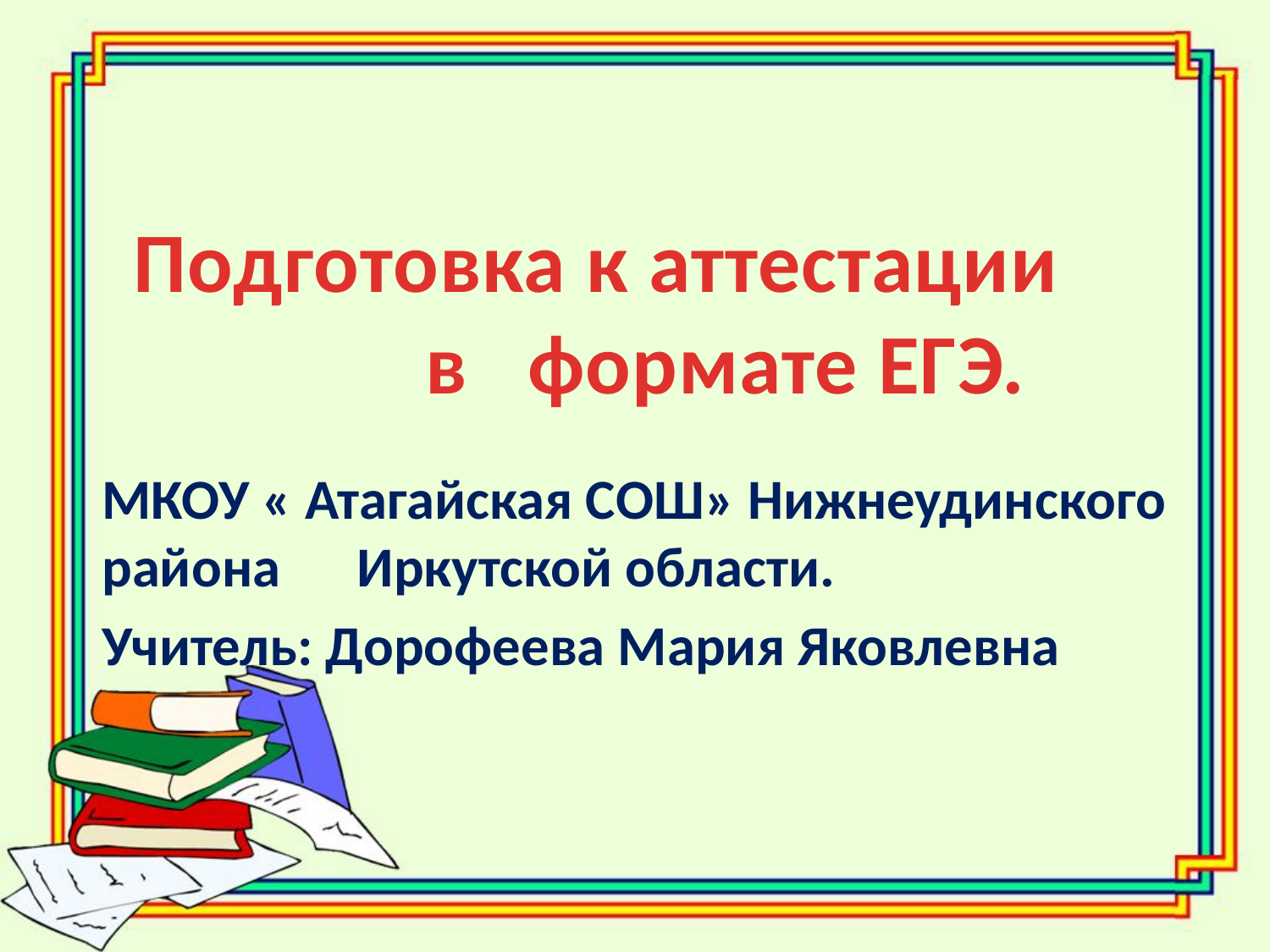

# Подготовка к аттестации              в   формате ЕГЭ.
МКОУ « Атагайская СОШ» Нижнеудинского района      Иркутской области.
Учитель: Дорофеева Мария Яковлевна